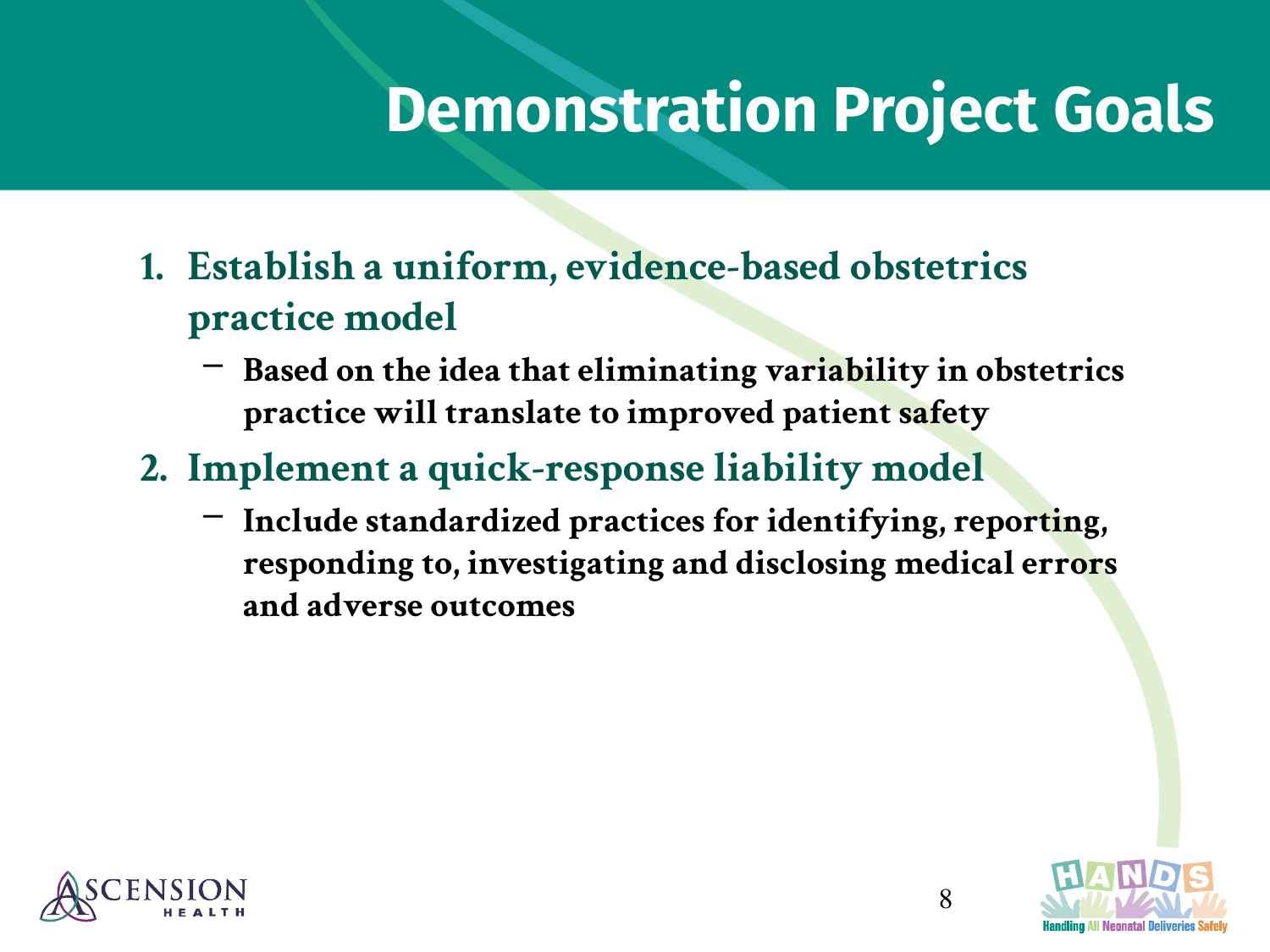

# Demonstration Project Goals
Establish a uniform, evidence-based obstetrics practice model
Based on the idea that eliminating variability in obstetrics practice will translate to improved patient safety
Implement a quick-response liability model
Include standardized practices for identifying, reporting, responding to, investigating and disclosing medical errors and adverse outcomes
8